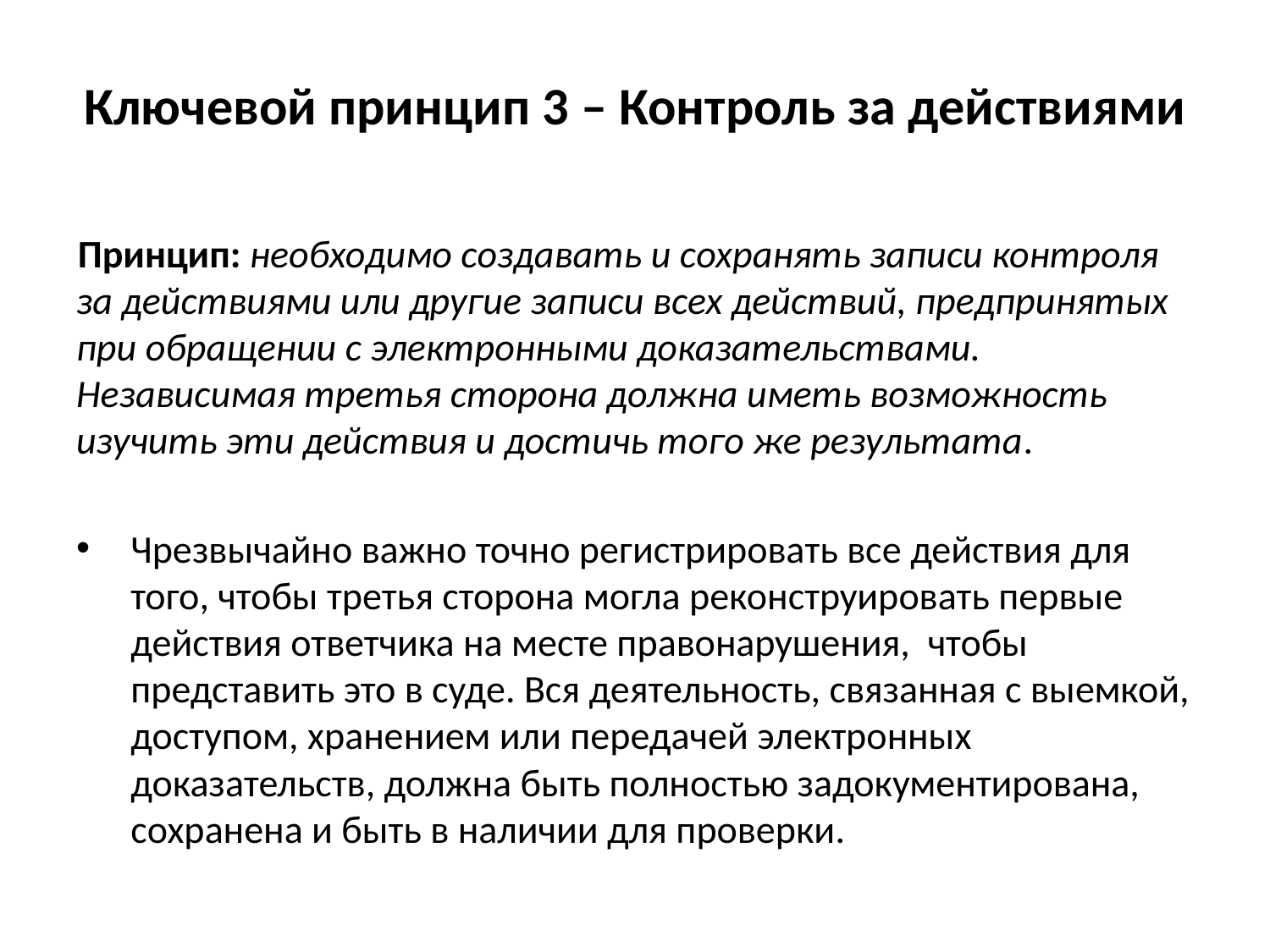

# Ключевой принцип 3 – Контроль за действиями
Принцип: необходимо создавать и сохранять записи контроля за действиями или другие записи всех действий, предпринятых при обращении с электронными доказательствами. Независимая третья сторона должна иметь возможность изучить эти действия и достичь того же результата.

Чрезвычайно важно точно регистрировать все действия для того, чтобы третья сторона могла реконструировать первые действия ответчика на месте правонарушения,  чтобы представить это в суде. Вся деятельность, связанная с выемкой, доступом, хранением или передачей электронных доказательств, должна быть полностью задокументирована, сохранена и быть в наличии для проверки.